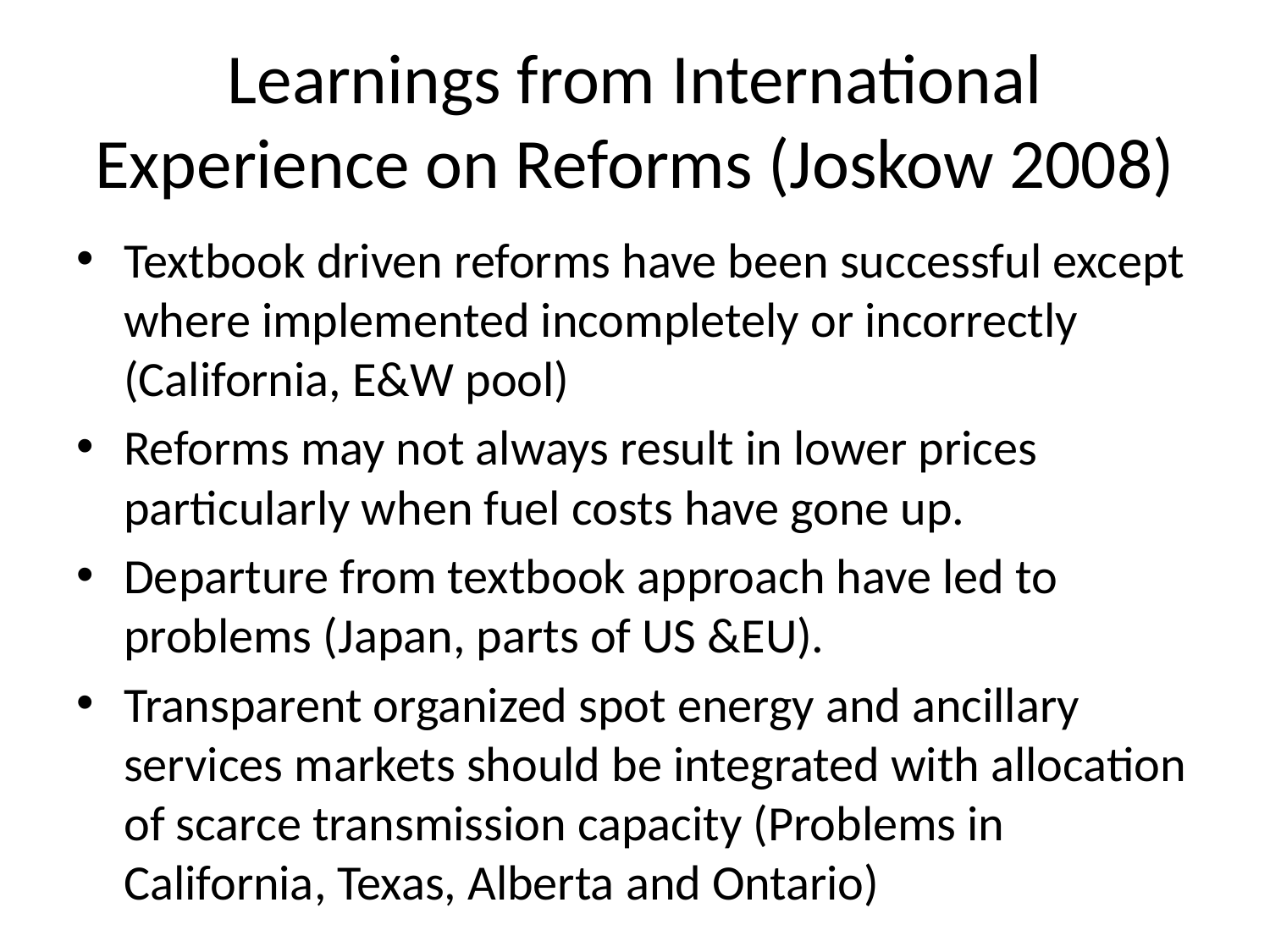

# Learnings from International Experience on Reforms (Joskow 2008)
Textbook driven reforms have been successful except where implemented incompletely or incorrectly (California, E&W pool)
Reforms may not always result in lower prices particularly when fuel costs have gone up.
Departure from textbook approach have led to problems (Japan, parts of US &EU).
Transparent organized spot energy and ancillary services markets should be integrated with allocation of scarce transmission capacity (Problems in California, Texas, Alberta and Ontario)